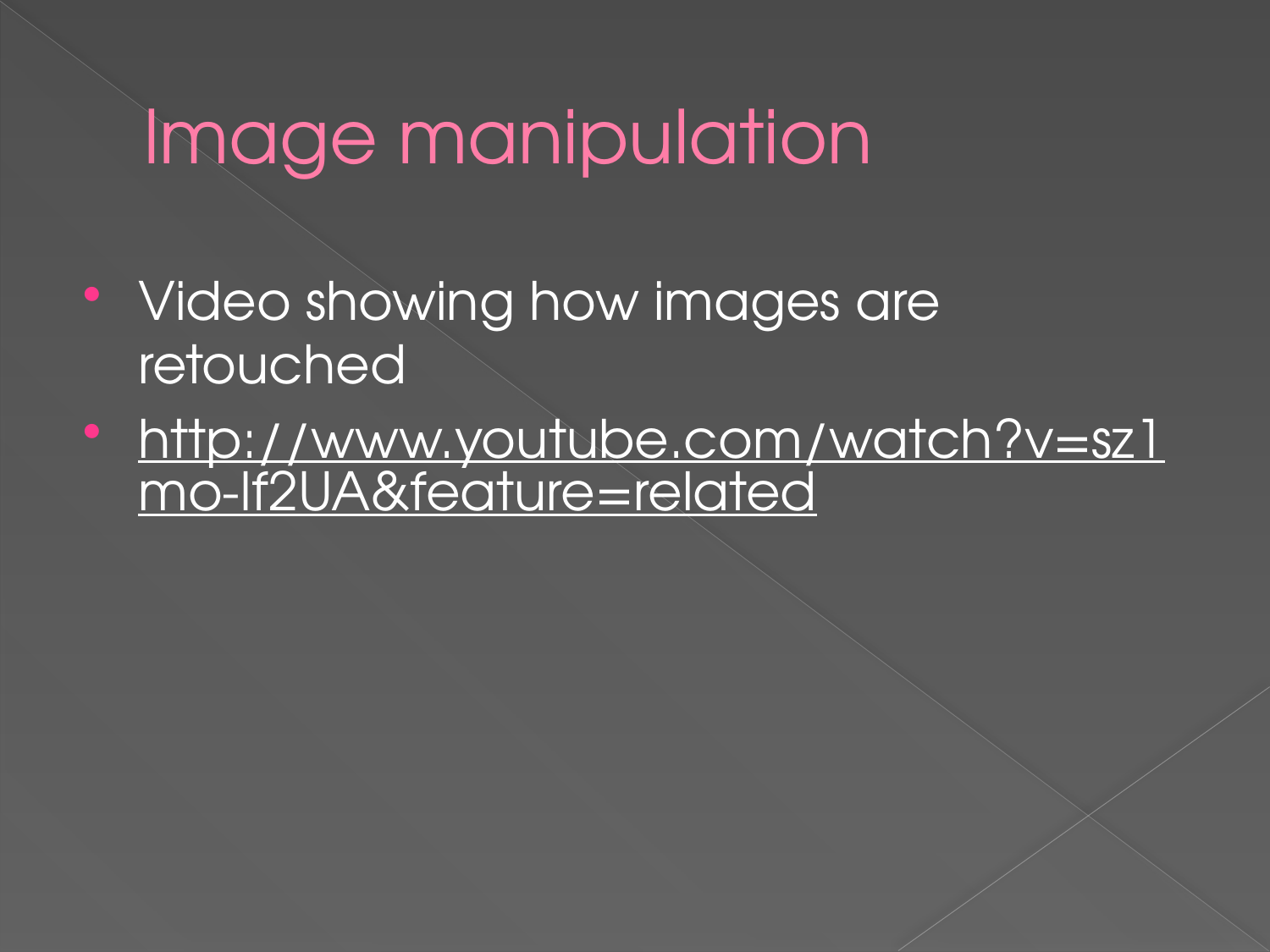

# Image manipulation
Video showing how images are retouched
http://www.youtube.com/watch?v=sz1mo-If2UA&feature=related